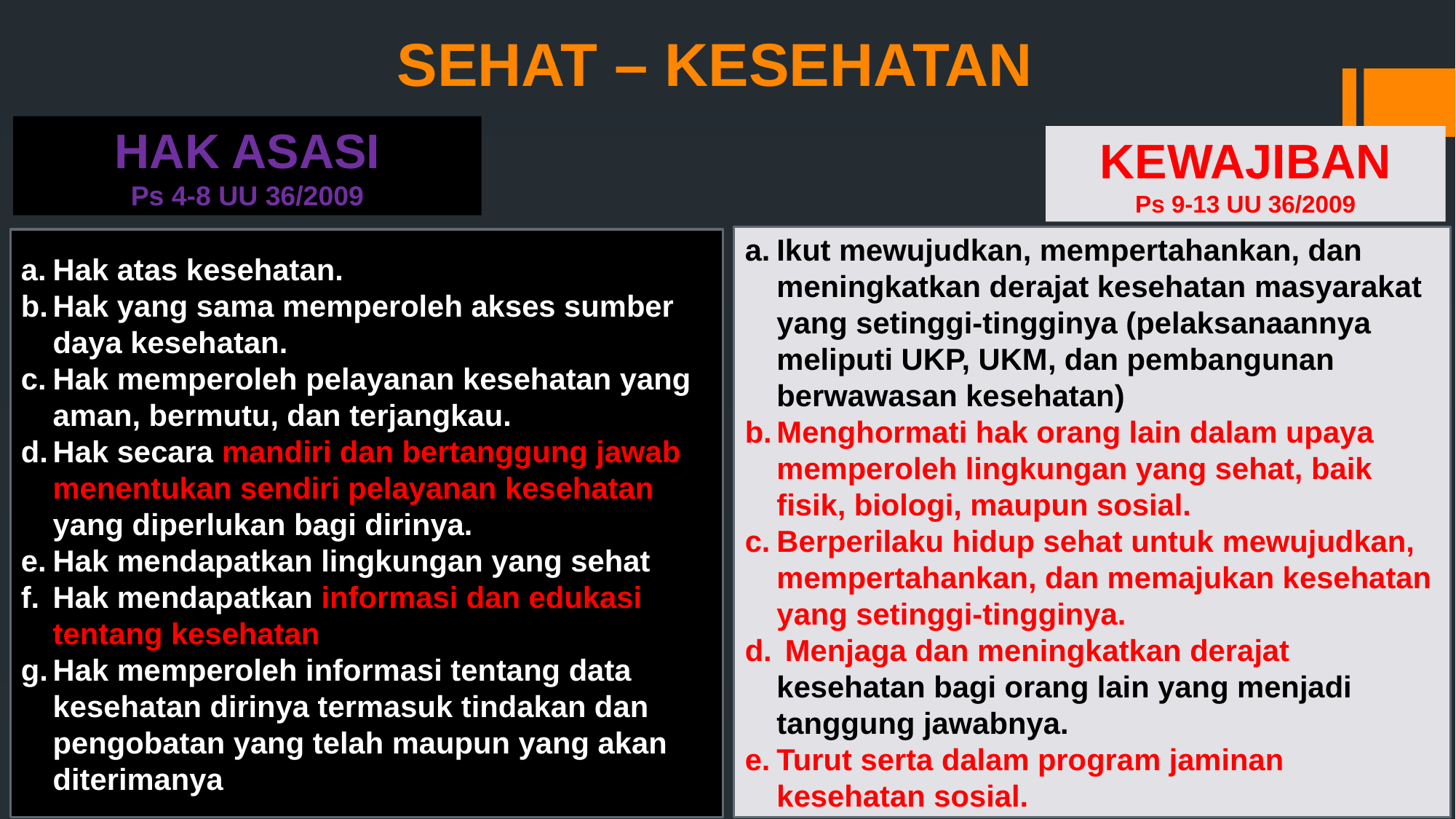

# SEHAT – KESEHATAN
HAK ASASI
Ps 4-8 UU 36/2009
KEWAJIBAN
Ps 9-13 UU 36/2009
Ikut mewujudkan, mempertahankan, dan meningkatkan derajat kesehatan masyarakat yang setinggi-tingginya (pelaksanaannya meliputi UKP, UKM, dan pembangunan berwawasan kesehatan)
Menghormati hak orang lain dalam upaya memperoleh lingkungan yang sehat, baik fisik, biologi, maupun sosial.
Berperilaku hidup sehat untuk mewujudkan, mempertahankan, dan memajukan kesehatan yang setinggi-tingginya.
 Menjaga dan meningkatkan derajat kesehatan bagi orang lain yang menjadi tanggung jawabnya.
Turut serta dalam program jaminan kesehatan sosial.
Hak atas kesehatan.
Hak yang sama memperoleh akses sumber daya kesehatan.
Hak memperoleh pelayanan kesehatan yang aman, bermutu, dan terjangkau.
Hak secara mandiri dan bertanggung jawab menentukan sendiri pelayanan kesehatan yang diperlukan bagi dirinya.
Hak mendapatkan lingkungan yang sehat
Hak mendapatkan informasi dan edukasi tentang kesehatan
Hak memperoleh informasi tentang data kesehatan dirinya termasuk tindakan dan pengobatan yang telah maupun yang akan diterimanya